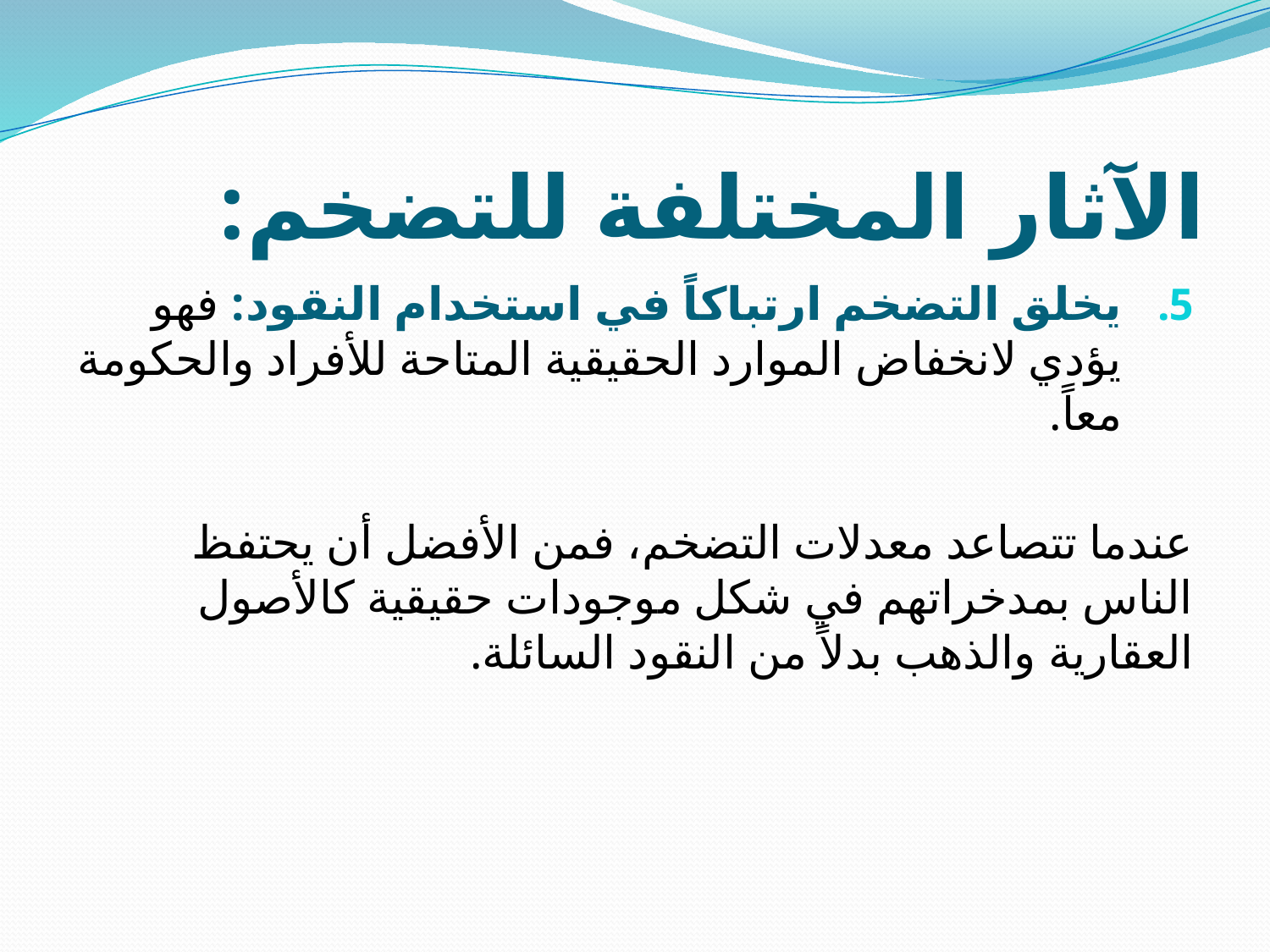

# الآثار المختلفة للتضخم:
يخلق التضخم ارتباكاً في استخدام النقود: فهو يؤدي لانخفاض الموارد الحقيقية المتاحة للأفراد والحكومة معاً.

عندما تتصاعد معدلات التضخم، فمن الأفضل أن يحتفظ الناس بمدخراتهم في شكل موجودات حقيقية كالأصول العقارية والذهب بدلاً من النقود السائلة.